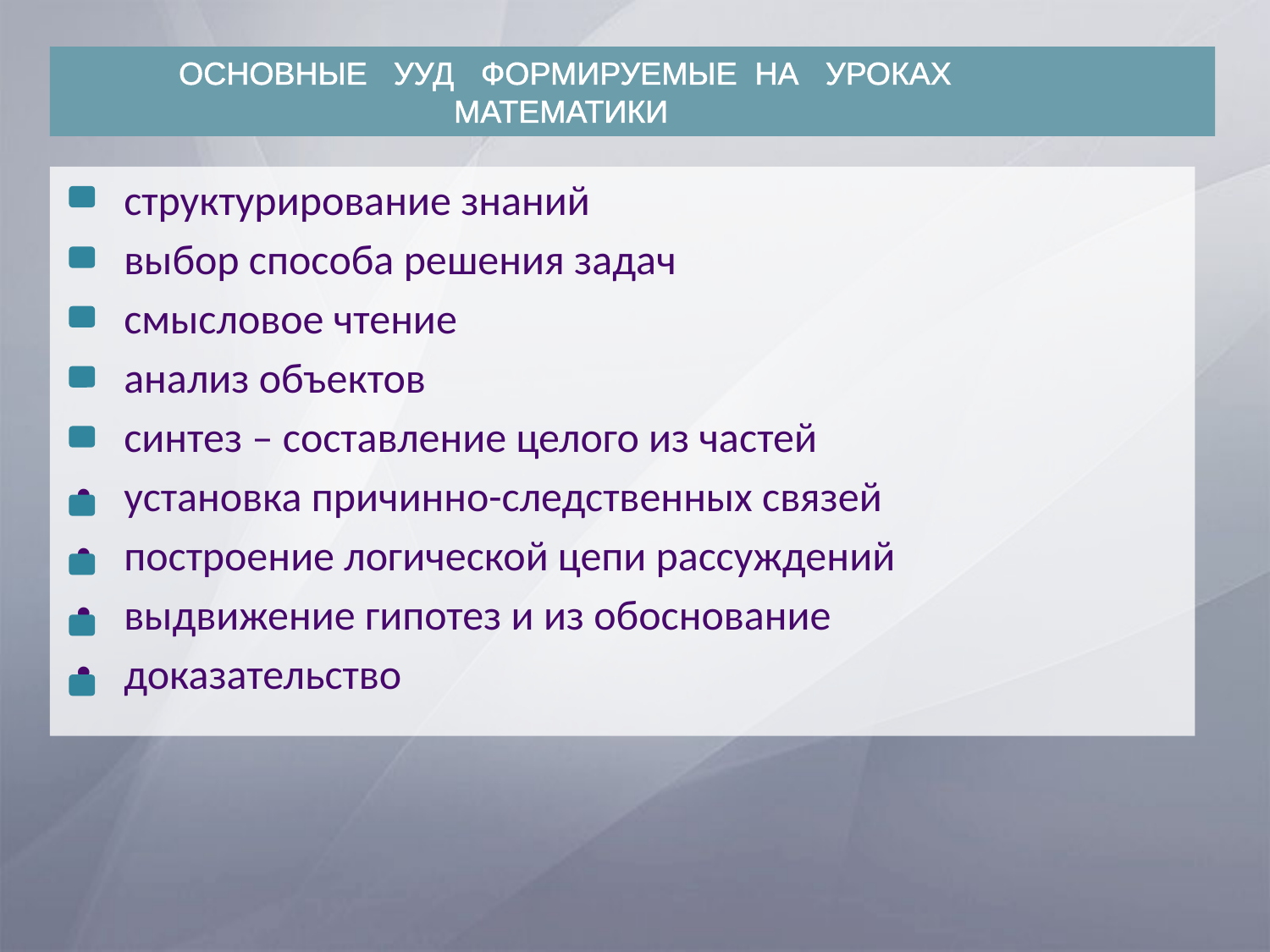

ОСНОВНЫЕ   УУД   ФОРМИРУЕМЫЕ  НА   УРОКАХ   МАТЕМАТИКИ

структурирование знаний
выбор способа решения задач
смысловое чтение
анализ объектов
синтез – составление целого из частей
установка причинно-следственных связей
построение логической цепи рассуждений
выдвижение гипотез и из обоснование
доказательство